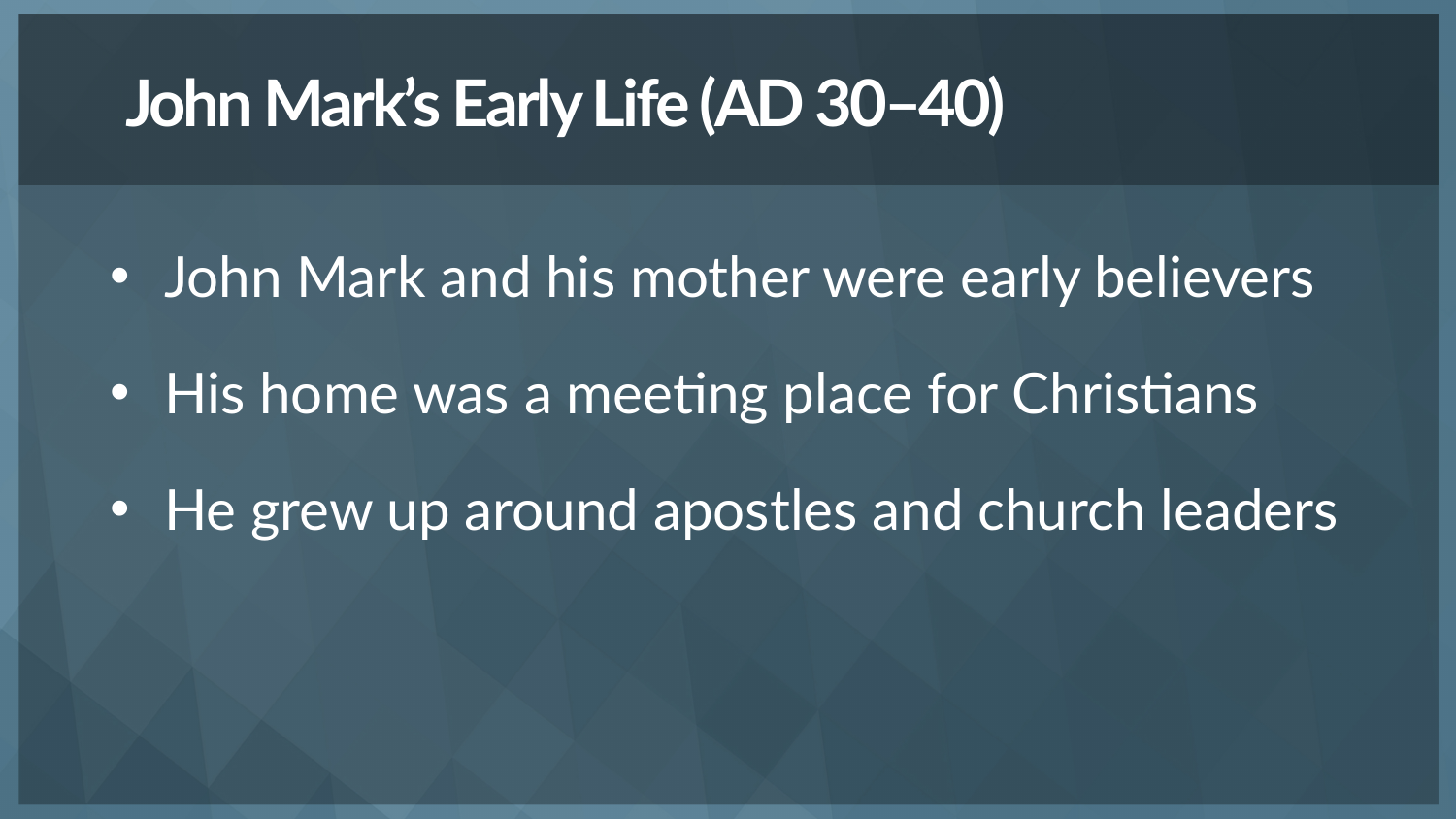

# John Mark’s Early Life (AD 30–40)
John Mark and his mother were early believers
His home was a meeting place for Christians
He grew up around apostles and church leaders